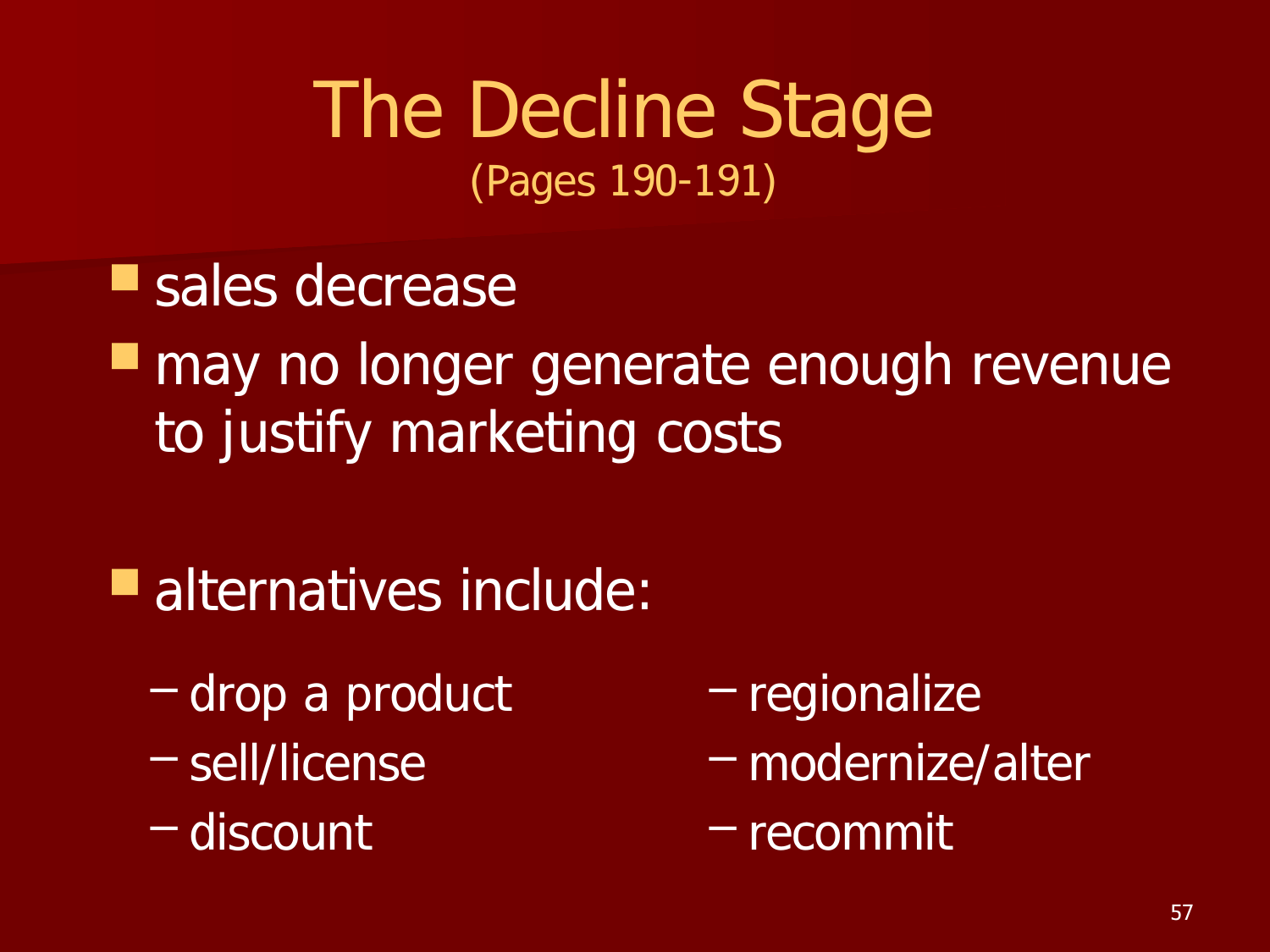

# The Decline Stage (Pages 190-191)
sales decrease
may no longer generate enough revenue to justify marketing costs

alternatives include:
drop a product
sell/license
discount

regionalize
modernize/alter
recommit

57